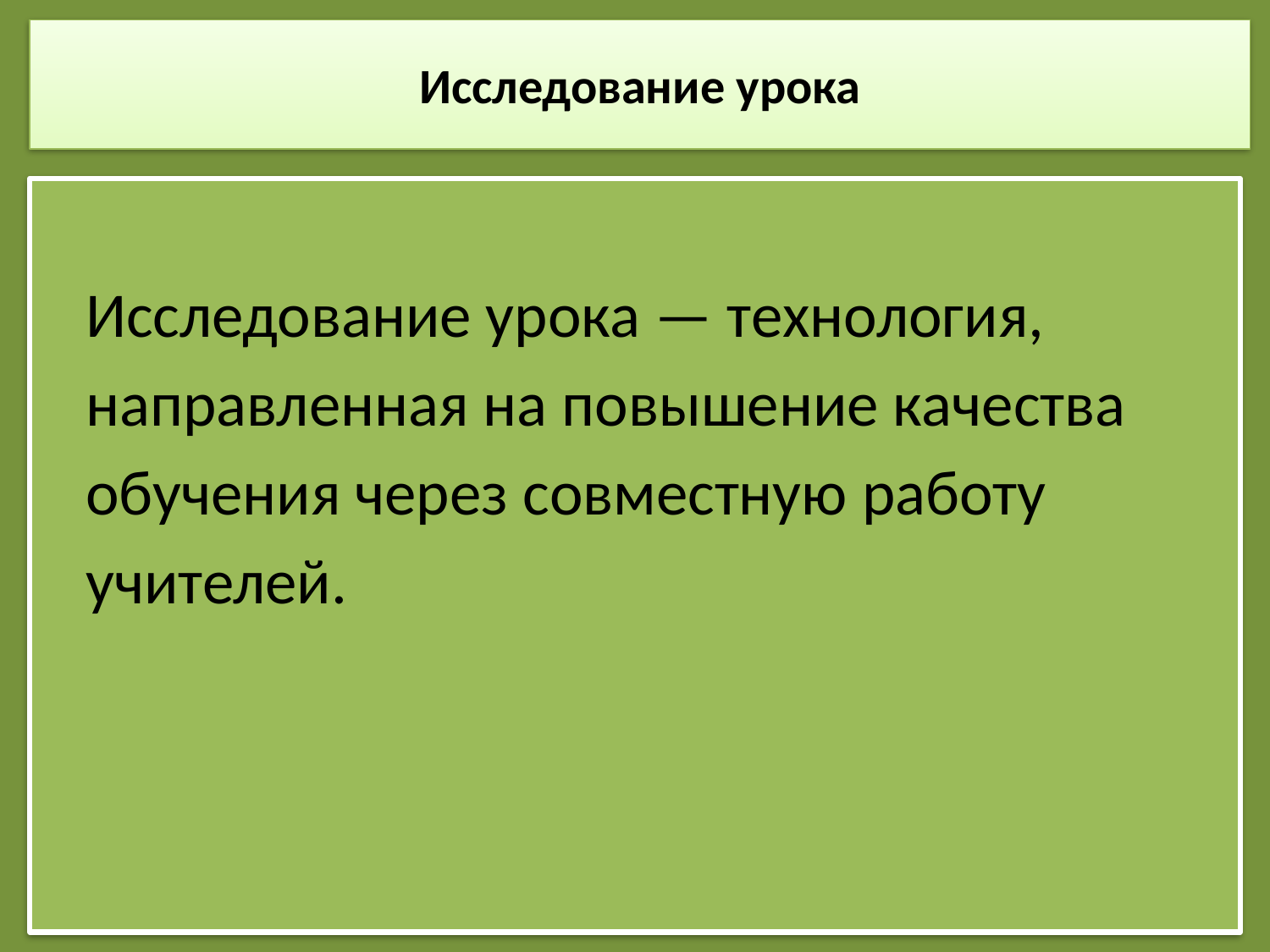

# Исследование урока

   Исследование урока — технология,
   направленная на повышение качества
   обучения через совместную работу
   учителей.